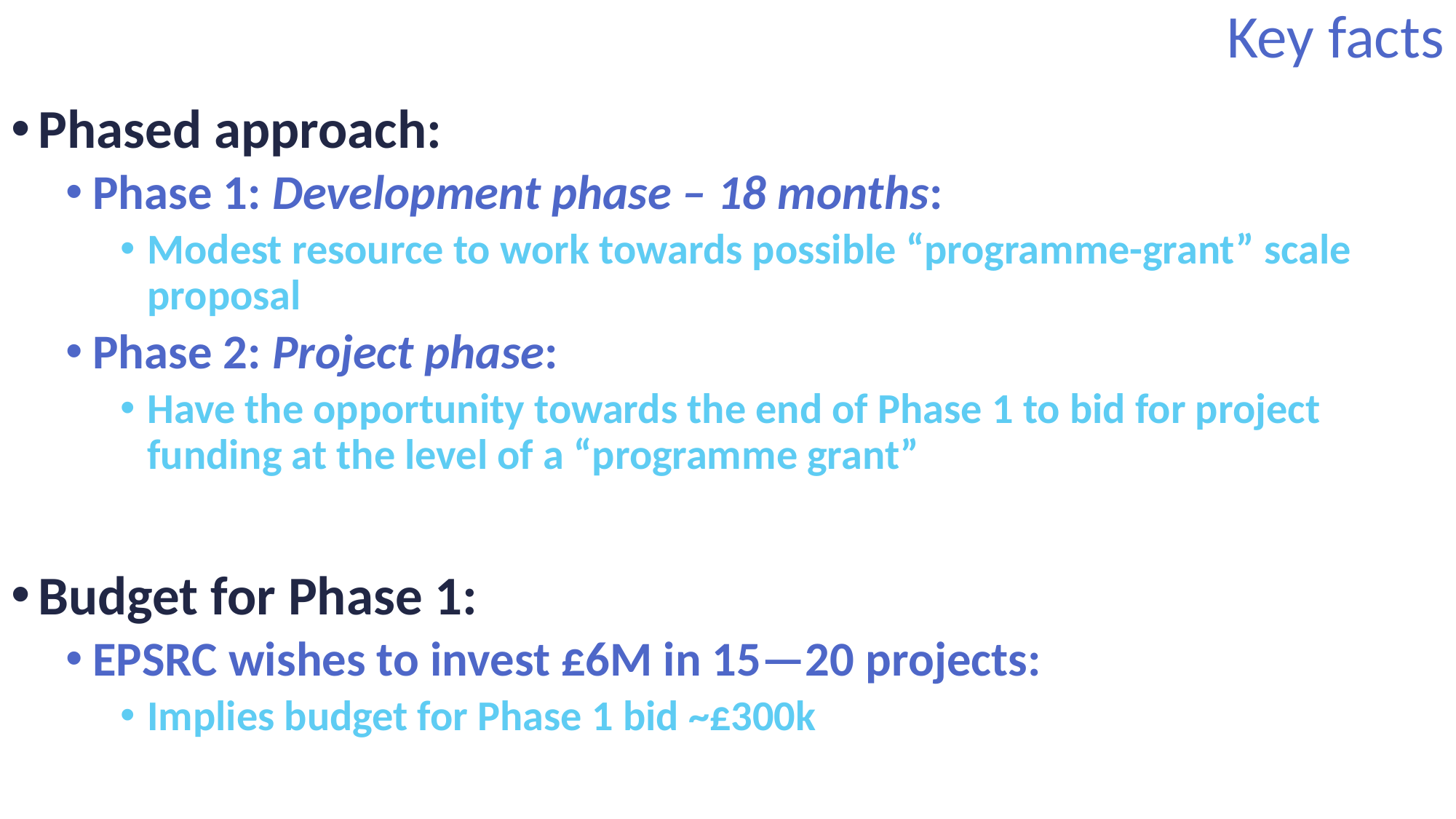

# Key facts
Phased approach:
Phase 1: Development phase – 18 months:
Modest resource to work towards possible “programme-grant” scale proposal
Phase 2: Project phase:
Have the opportunity towards the end of Phase 1 to bid for project funding at the level of a “programme grant”

Budget for Phase 1:
EPSRC wishes to invest £6M in 15—20 projects:
Implies budget for Phase 1 bid ~£300k